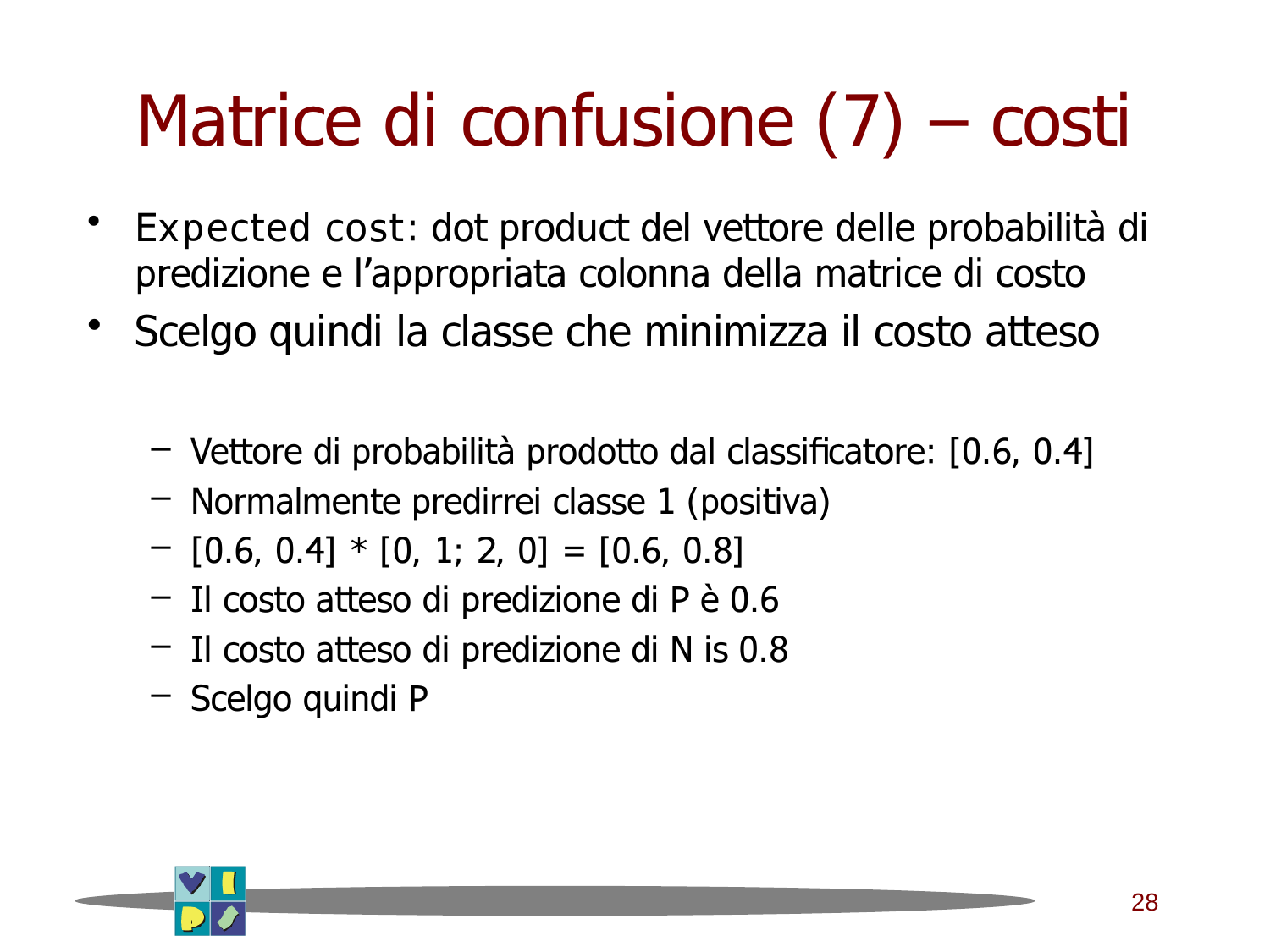

# Matrice di confusione (7) – costi
Expected cost: dot product del vettore delle probabilità di predizione e l’appropriata colonna della matrice di costo
Scelgo quindi la classe che minimizza il costo atteso

Vettore di probabilità prodotto dal classificatore: [0.6, 0.4]
Normalmente predirrei classe 1 (positiva)
[0.6, 0.4] * [0, 1; 2, 0] = [0.6, 0.8]
Il costo atteso di predizione di P è 0.6
Il costo atteso di predizione di N is 0.8
Scelgo quindi P

28